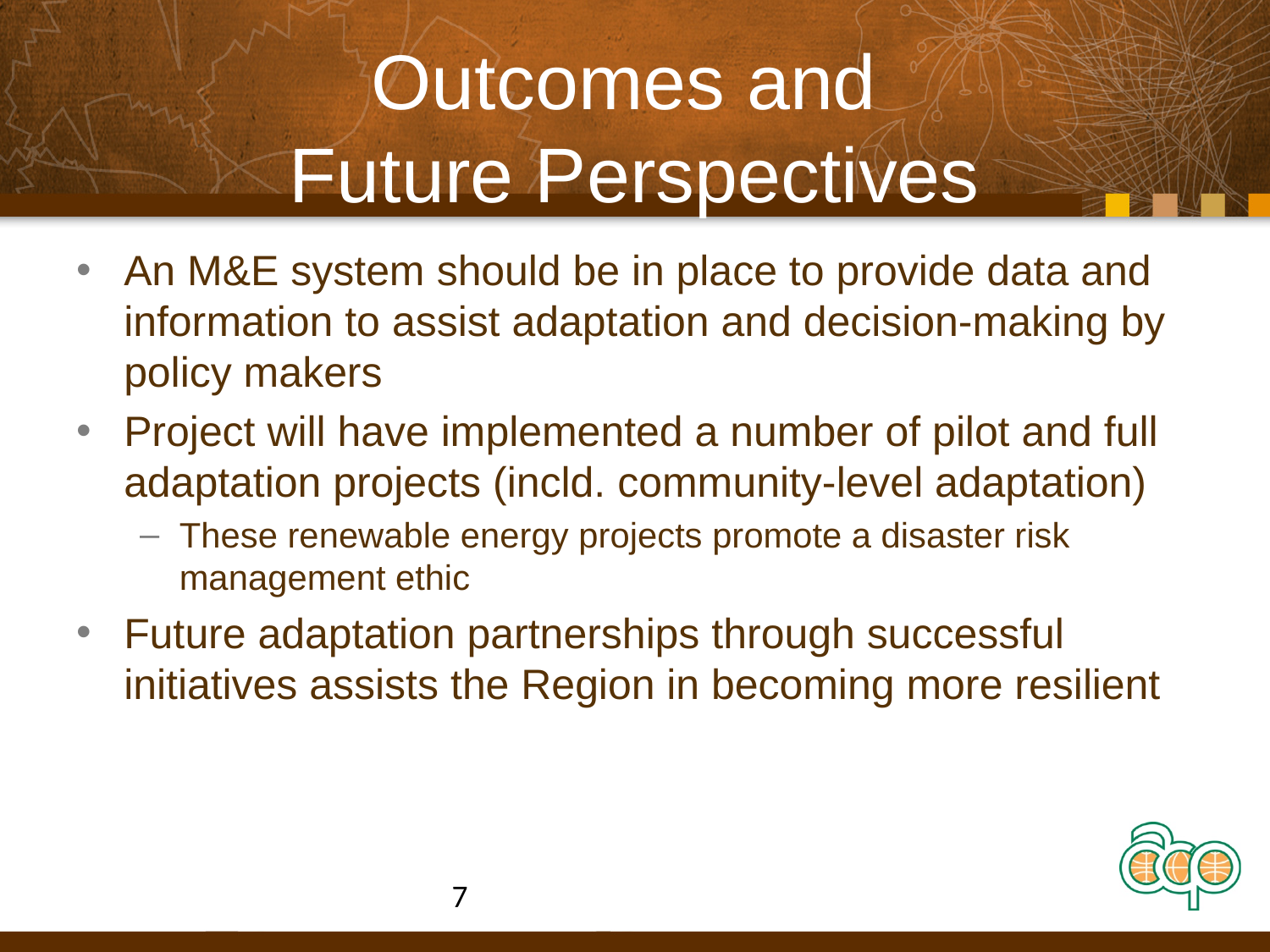

# Outcomes and Future Perspectives
An M&E system should be in place to provide data and information to assist adaptation and decision-making by policy makers
Project will have implemented a number of pilot and full adaptation projects (incld. community-level adaptation)
These renewable energy projects promote a disaster risk management ethic
Future adaptation partnerships through successful initiatives assists the Region in becoming more resilient
7